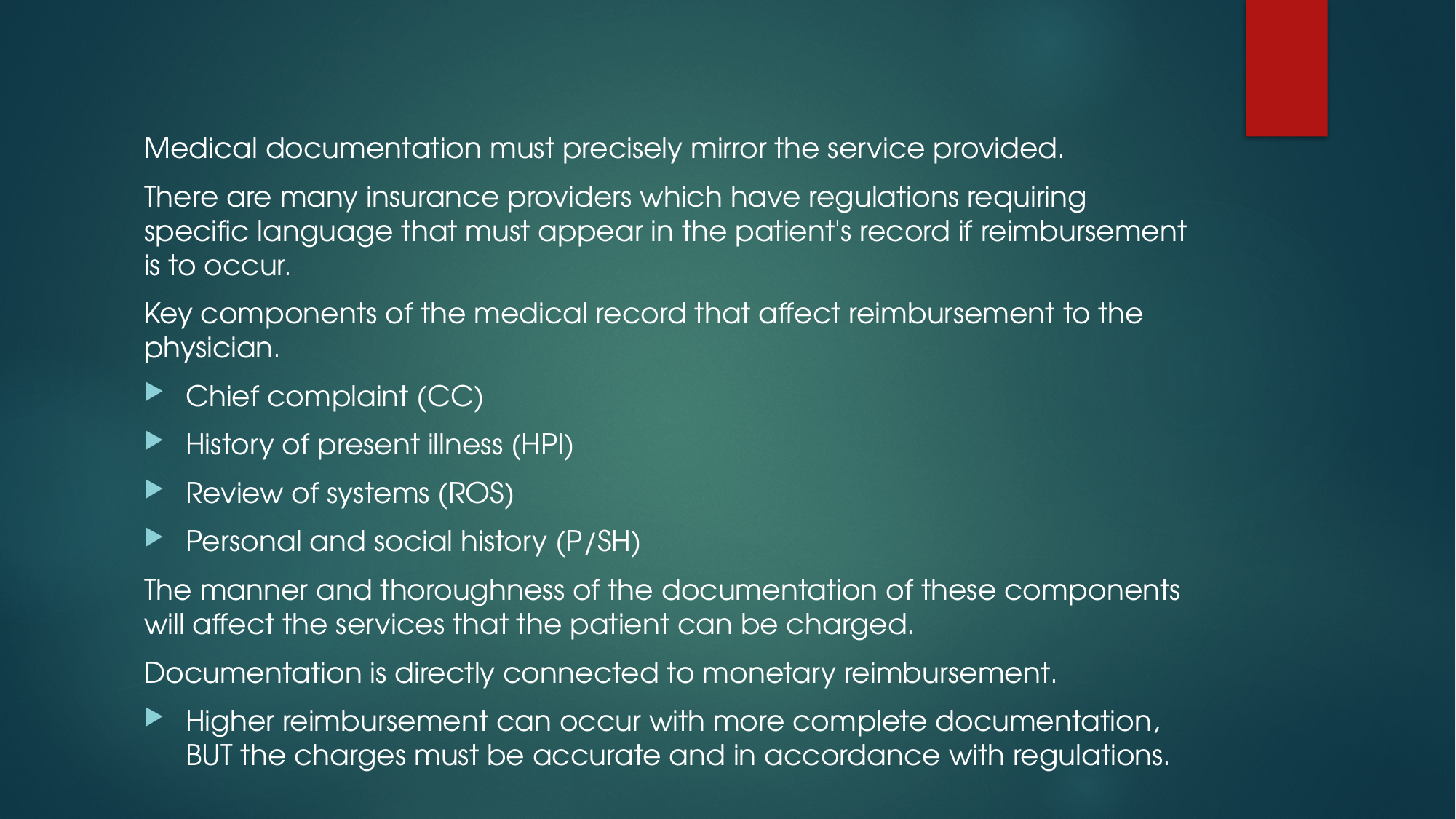

Medical documentation must precisely mirror the service provided.
There are many insurance providers which have regulations requiring specific language that must appear in the patient's record if reimbursement is to occur.
Key components of the medical record that affect reimbursement to the physician.
Chief complaint (CC)
History of present illness (HPI)
Review of systems (ROS)
Personal and social history (P/SH)
The manner and thoroughness of the documentation of these components will affect the services that the patient can be charged.
Documentation is directly connected to monetary reimbursement.
Higher reimbursement can occur with more complete documentation, BUT the charges must be accurate and in accordance with regulations.